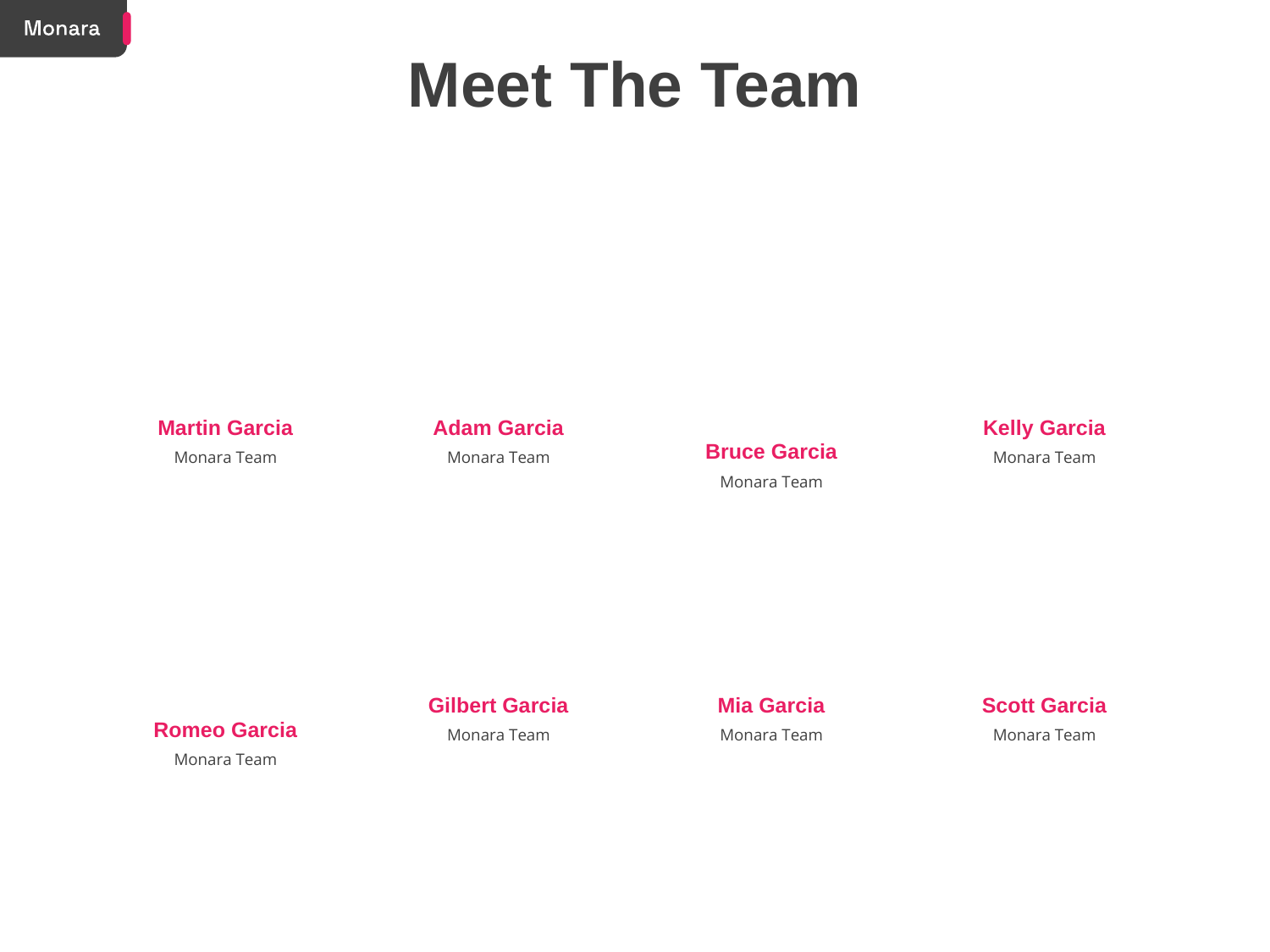

# Meet The Team

Martin Garcia
Adam Garcia
Kelly Garcia
Monara Team
Monara Team
Monara Team
Bruce Garcia
Monara Team

Gilbert Garcia
Mia Garcia
Scott Garcia
Monara Team
Monara Team
Monara Team
Romeo Garcia
Monara Team